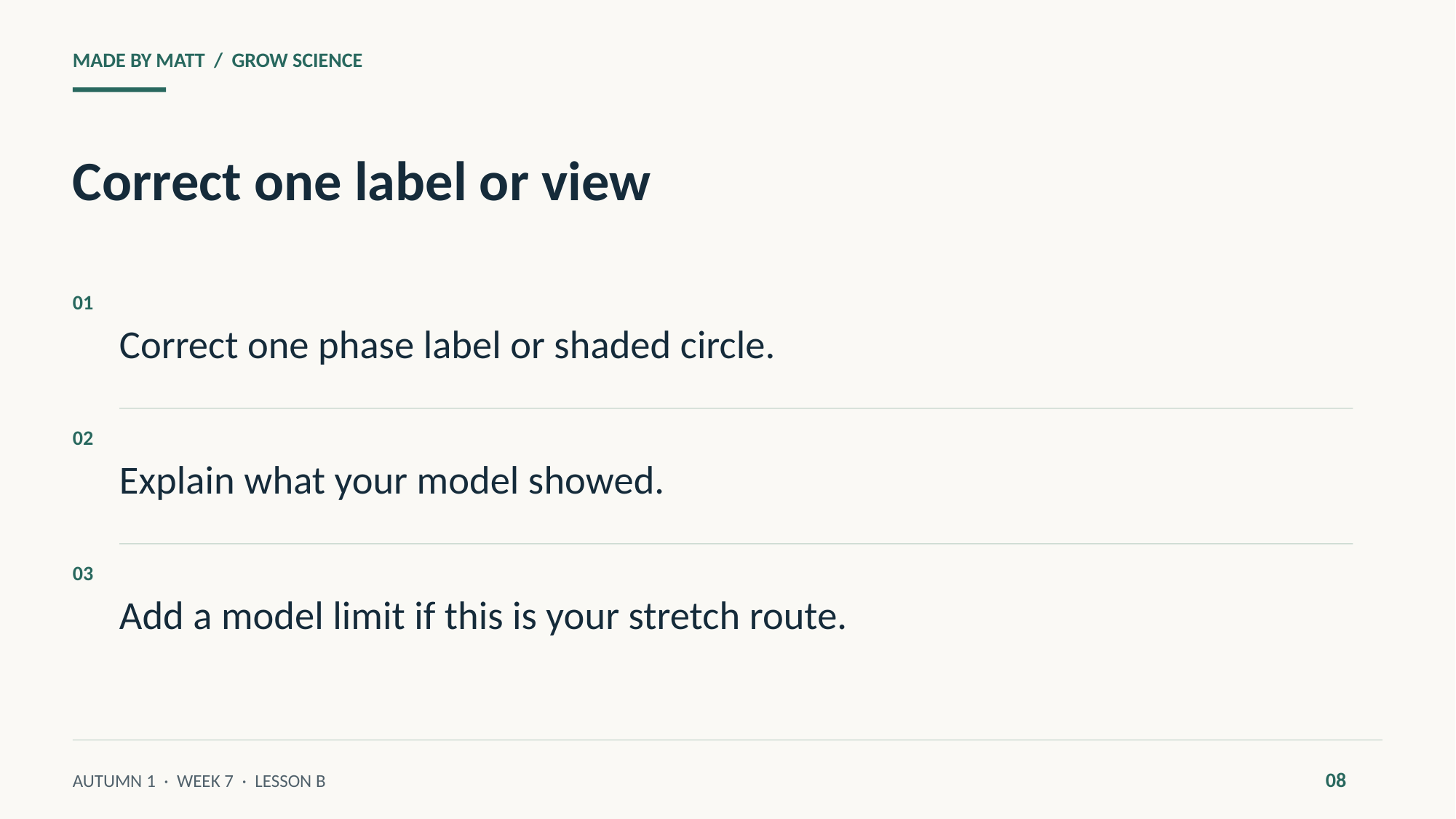

MADE BY MATT  /  GROW SCIENCE

Correct one label or view
Correct one phase label or shaded circle.
01

Explain what your model showed.
02

Add a model limit if this is your stretch route.
03

08
AUTUMN 1  ·  WEEK 7  ·  LESSON B